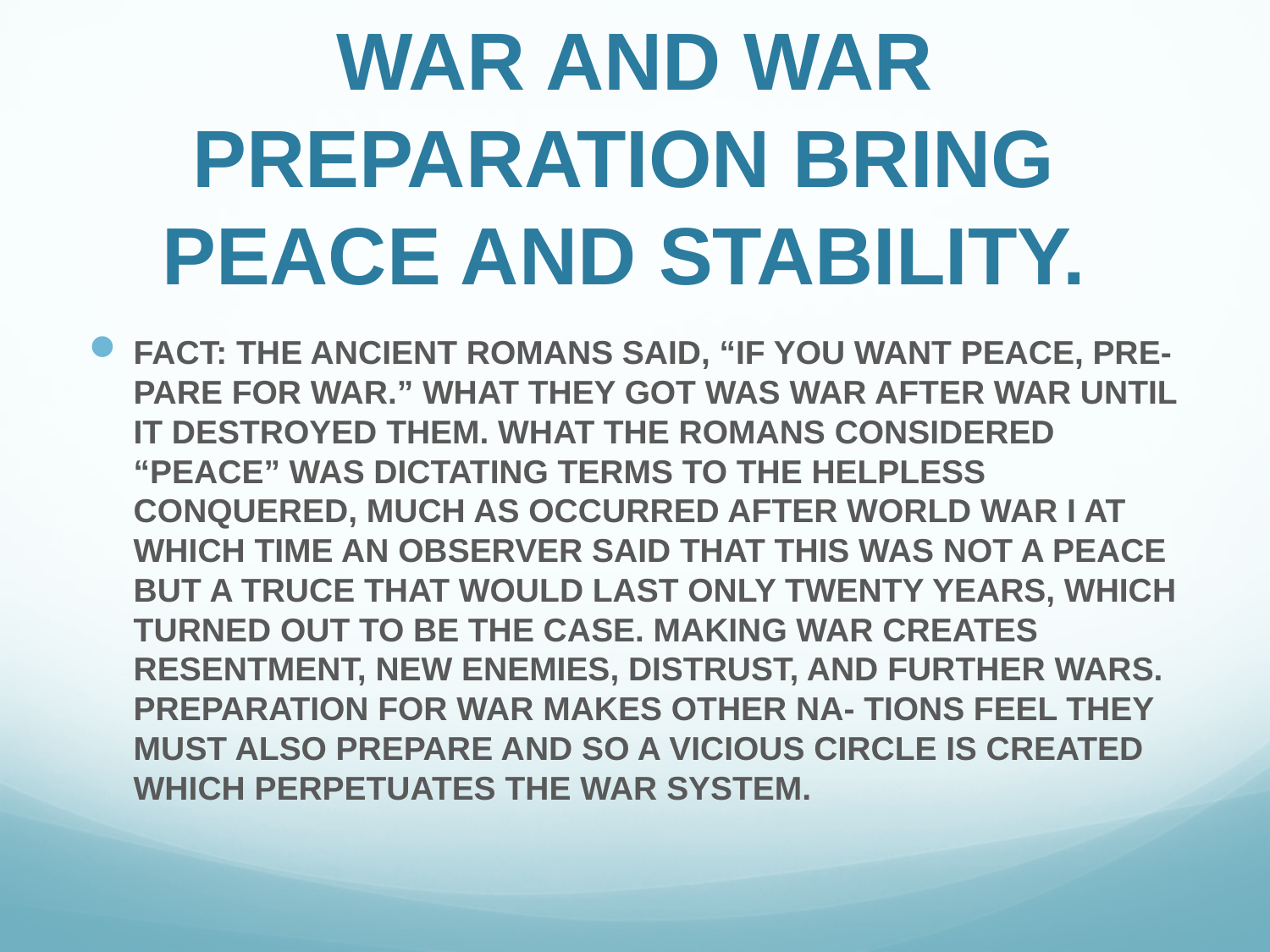

# WAR AND WAR PREPARATION BRING PEACE AND STABILITY.
FACT: THE ANCIENT ROMANS SAID, “IF YOU WANT PEACE, PRE- PARE FOR WAR.” WHAT THEY GOT WAS WAR AFTER WAR UNTIL IT DESTROYED THEM. WHAT THE ROMANS CONSIDERED “PEACE” WAS DICTATING TERMS TO THE HELPLESS CONQUERED, MUCH AS OCCURRED AFTER WORLD WAR I AT WHICH TIME AN OBSERVER SAID THAT THIS WAS NOT A PEACE BUT A TRUCE THAT WOULD LAST ONLY TWENTY YEARS, WHICH TURNED OUT TO BE THE CASE. MAKING WAR CREATES RESENTMENT, NEW ENEMIES, DISTRUST, AND FURTHER WARS. PREPARATION FOR WAR MAKES OTHER NA- TIONS FEEL THEY MUST ALSO PREPARE AND SO A VICIOUS CIRCLE IS CREATED WHICH PERPETUATES THE WAR SYSTEM.